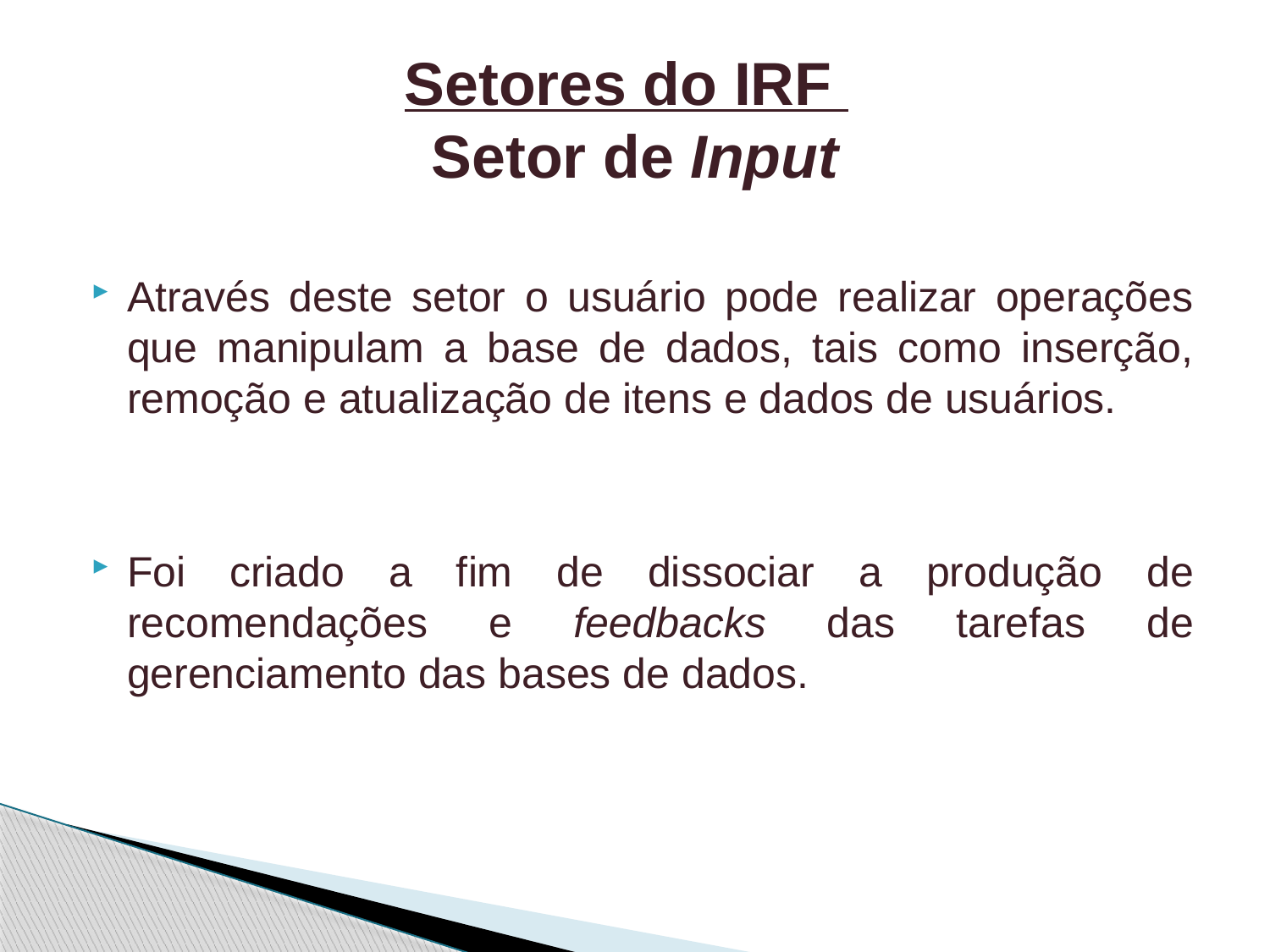

# Setores do IRF Setor de Input

Através deste setor o usuário pode realizar operações que manipulam a base de dados, tais como inserção, remoção e atualização de itens e dados de usuários.

Foi criado a fim de dissociar a produção de recomendações e feedbacks das tarefas de gerenciamento das bases de dados.